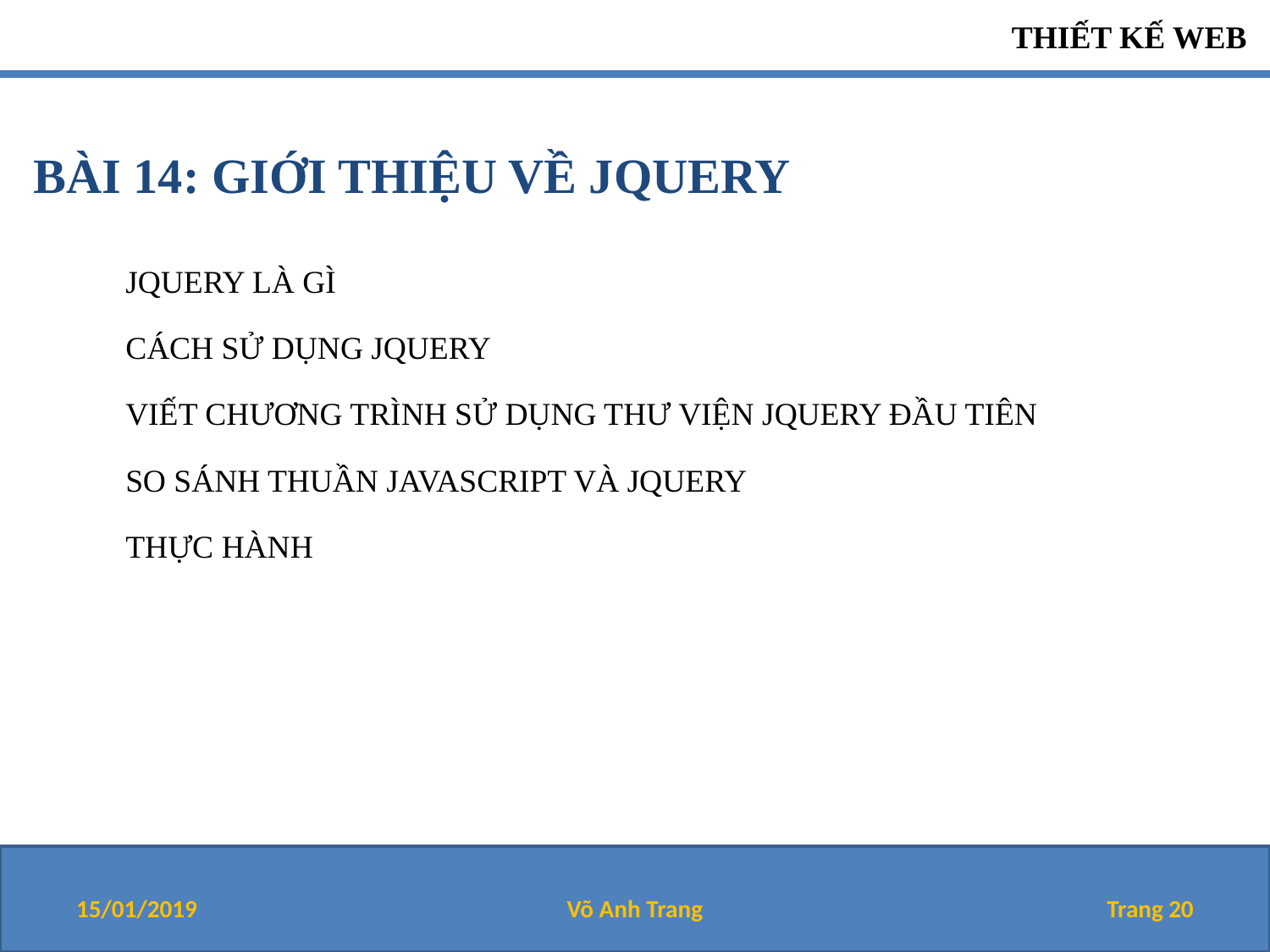

BÀI 14: GIỚI THIỆU VỀ JQUERY
JQUERY LÀ GÌ
CÁCH SỬ DỤNG JQUERY
VIẾT CHƯƠNG TRÌNH SỬ DỤNG THƯ VIỆN JQUERY ĐẦU TIÊN
SO SÁNH THUẦN JAVASCRIPT VÀ JQUERY
THỰC HÀNH
15/01/2019
Võ Anh Trang
Trang 20